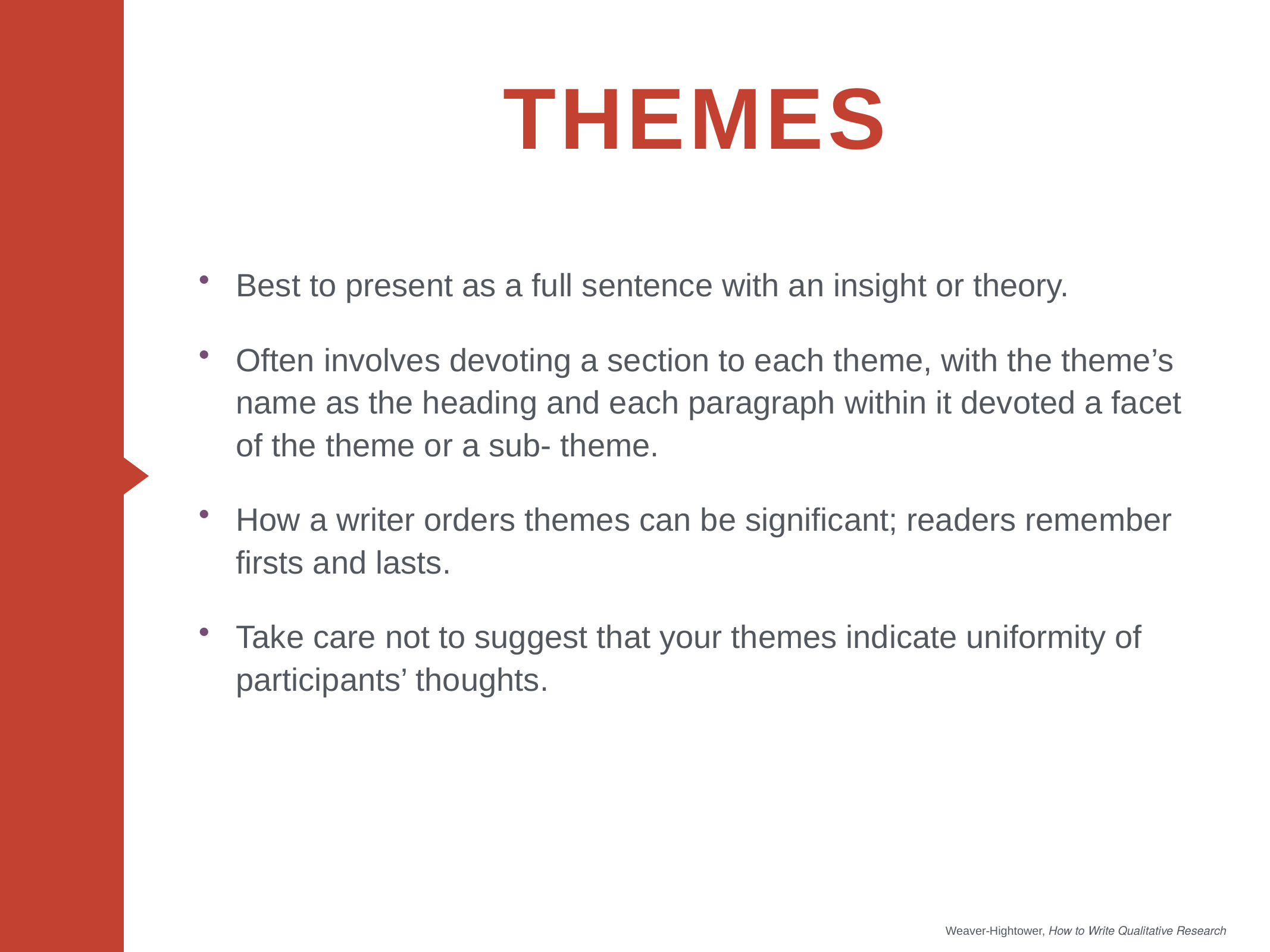

# Themes
Best to present as a full sentence with an insight or theory.
Often involves devoting a section to each theme, with the theme’s name as the heading and each paragraph within it devoted a facet of the theme or a sub- theme.
How a writer orders themes can be significant; readers remember firsts and lasts.
Take care not to suggest that your themes indicate uniformity of participants’ thoughts.